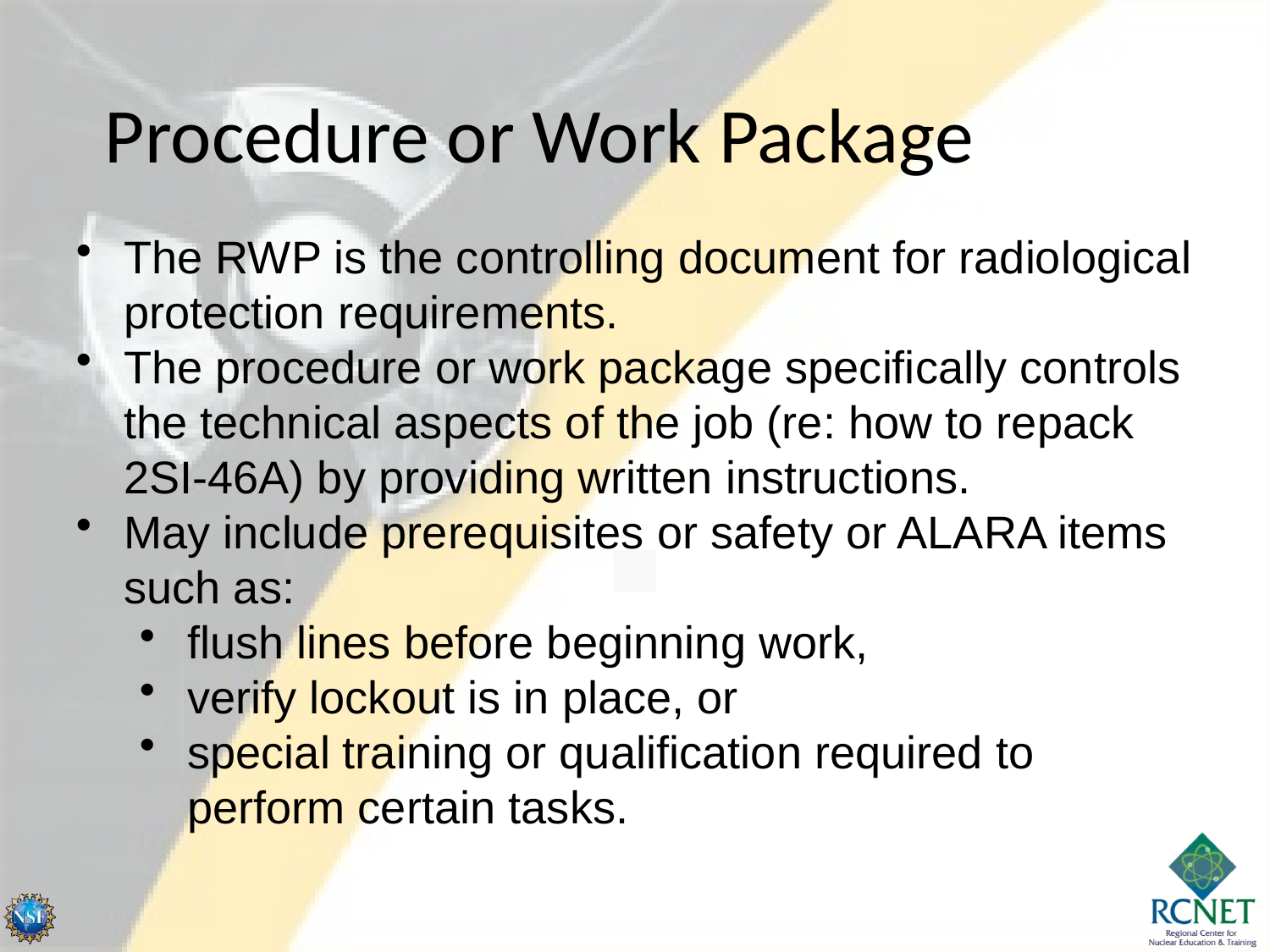

Procedure or Work Package
The RWP is the controlling document for radiological protection requirements.
The procedure or work package specifically controls the technical aspects of the job (re: how to repack 2SI-46A) by providing written instructions.
May include prerequisites or safety or ALARA items such as:
flush lines before beginning work,
verify lockout is in place, or
special training or qualification required to perform certain tasks.